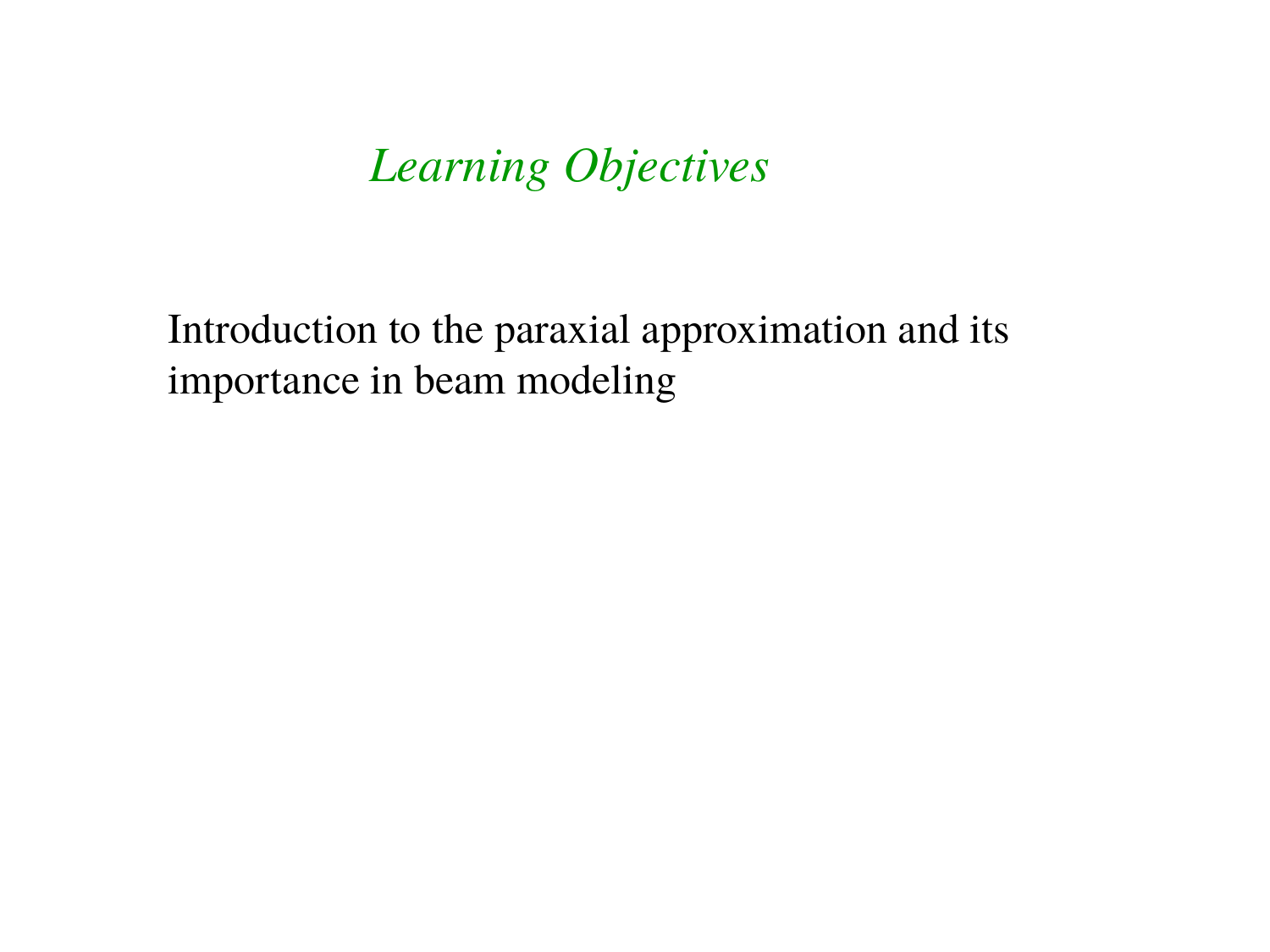

Learning Objectives

Introduction to the paraxial approximation and its
importance in beam modeling